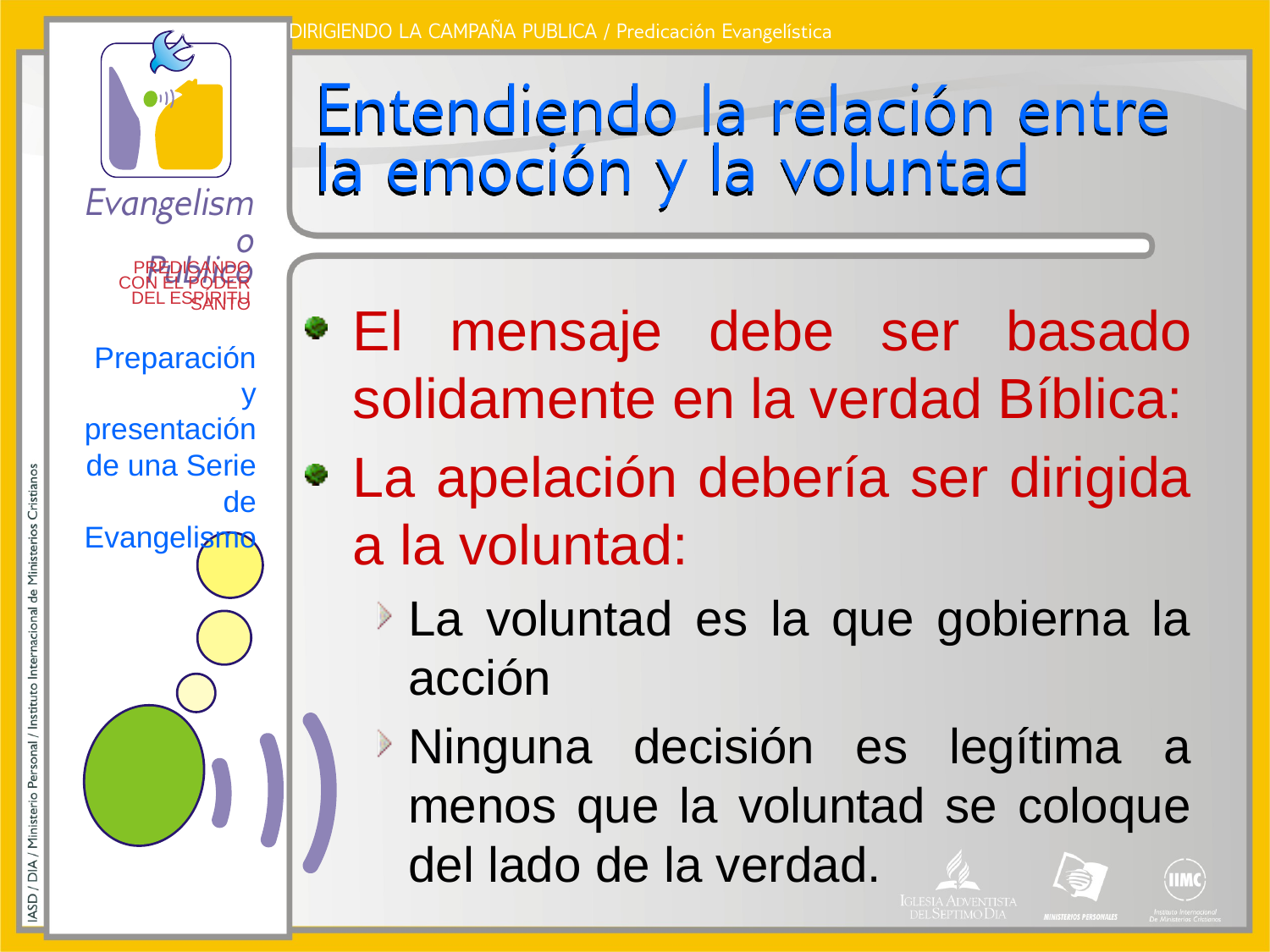

DIRIGIENDO LA CAMPAÑA PUBLICA / Predicación Evangelística
# Entendiendo la relación entre la emoción y la voluntad
El mensaje debe ser basado solidamente en la verdad Bíblica:
La apelación debería ser dirigida a la voluntad:
La voluntad es la que gobierna la acción
Ninguna decisión es legítima a menos que la voluntad se coloque del lado de la verdad.